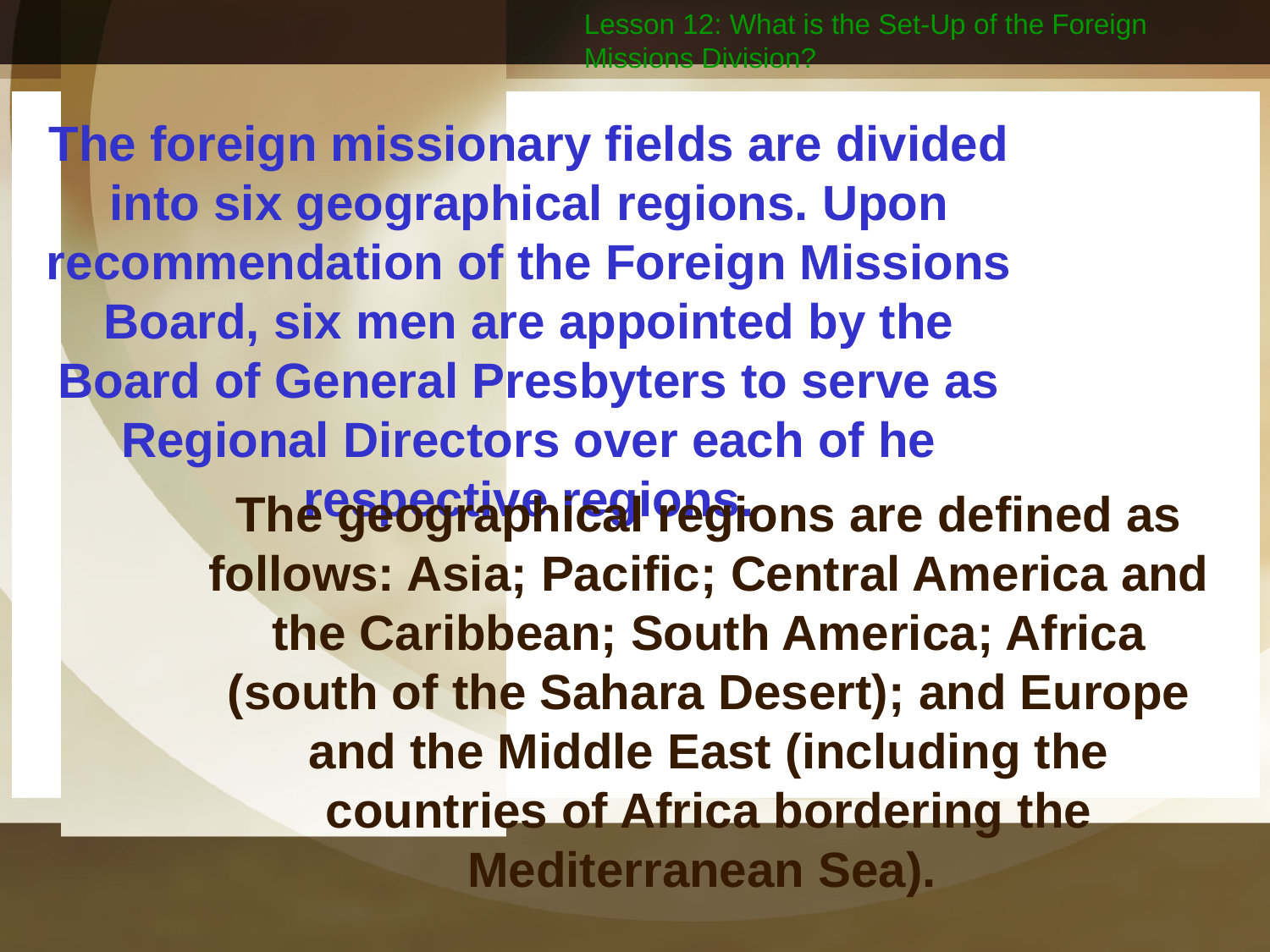

Lesson 12: What is the Set-Up of the Foreign Missions Division?
The foreign missionary fields are divided into six geographical regions. Upon recommendation of the Foreign Missions Board, six men are appointed by the Board of General Presbyters to serve as Regional Directors over each of he respective regions.
The geographical regions are defined as follows: Asia; Pacific; Central America and the Caribbean; South America; Africa (south of the Sahara Desert); and Europe and the Middle East (including the countries of Africa bordering the Mediterranean Sea).